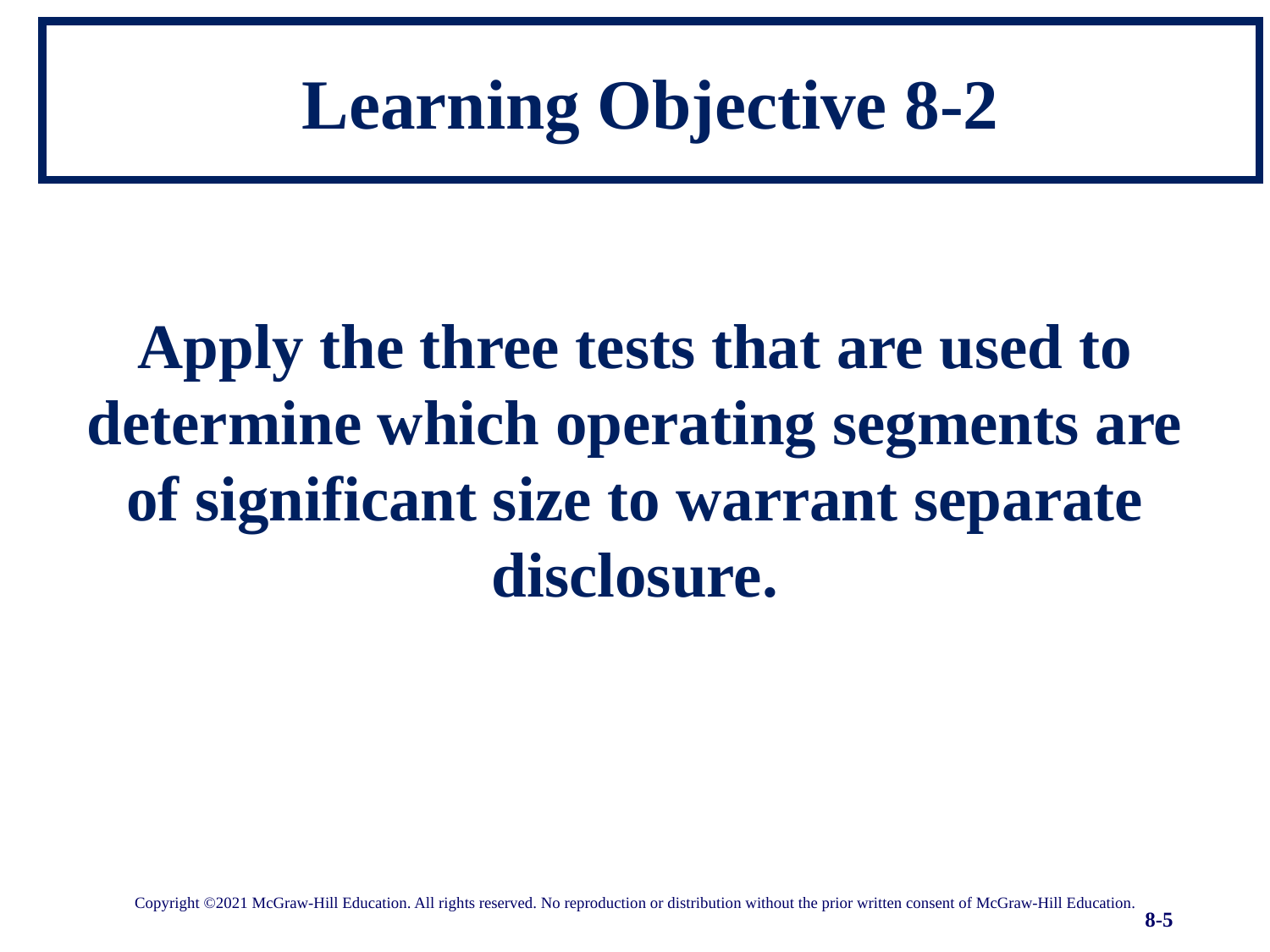

# Learning Objective 8-2

Apply the three tests that are used to determine which operating segments are of significant size to warrant separate disclosure.

Copyright ©2021 McGraw-Hill Education. All rights reserved. No reproduction or distribution without the prior written consent of McGraw-Hill Education.